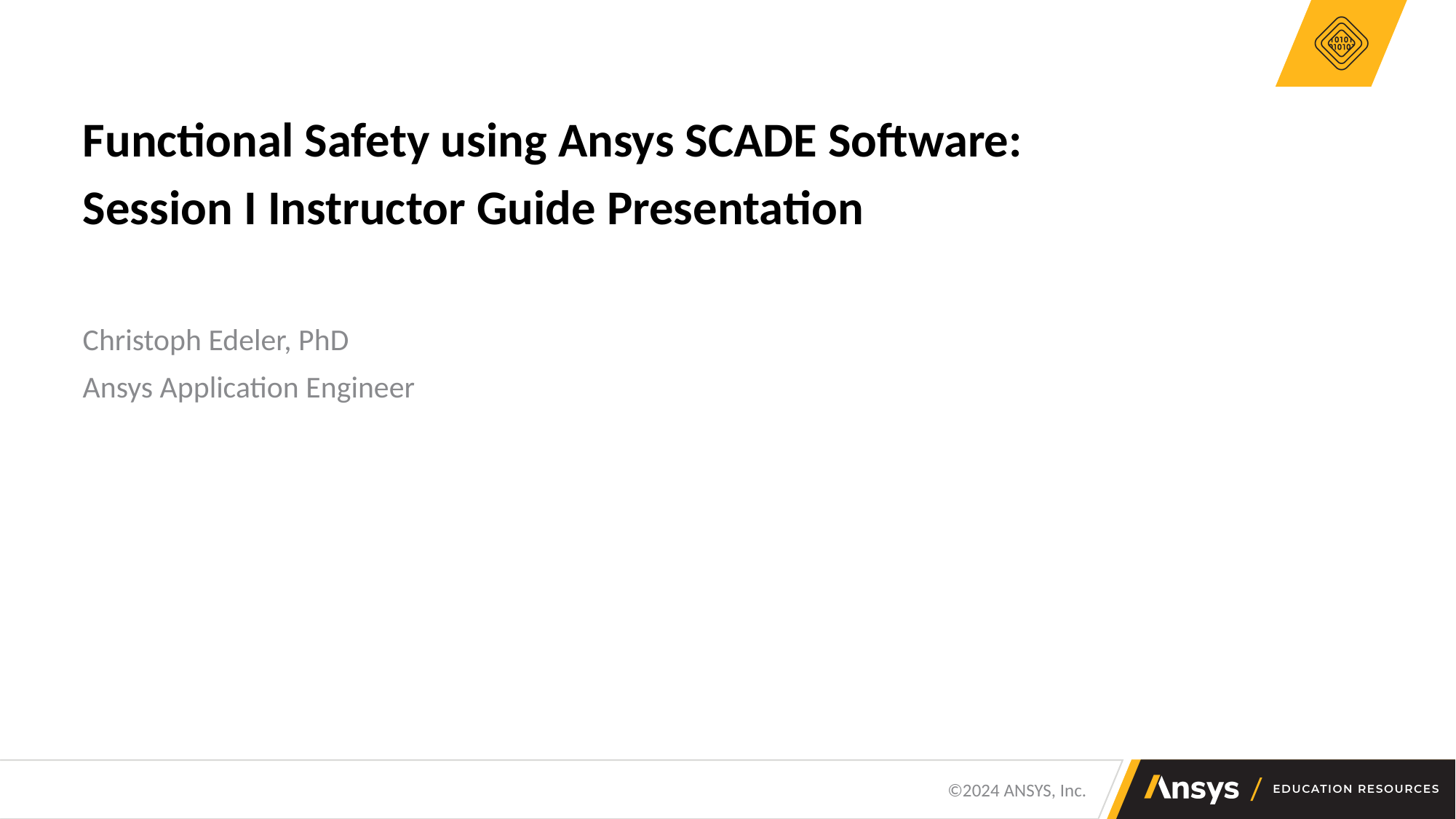

Functional Safety using Ansys SCADE Software:
Session I Instructor Guide Presentation
Christoph Edeler, PhD
Ansys Application Engineer